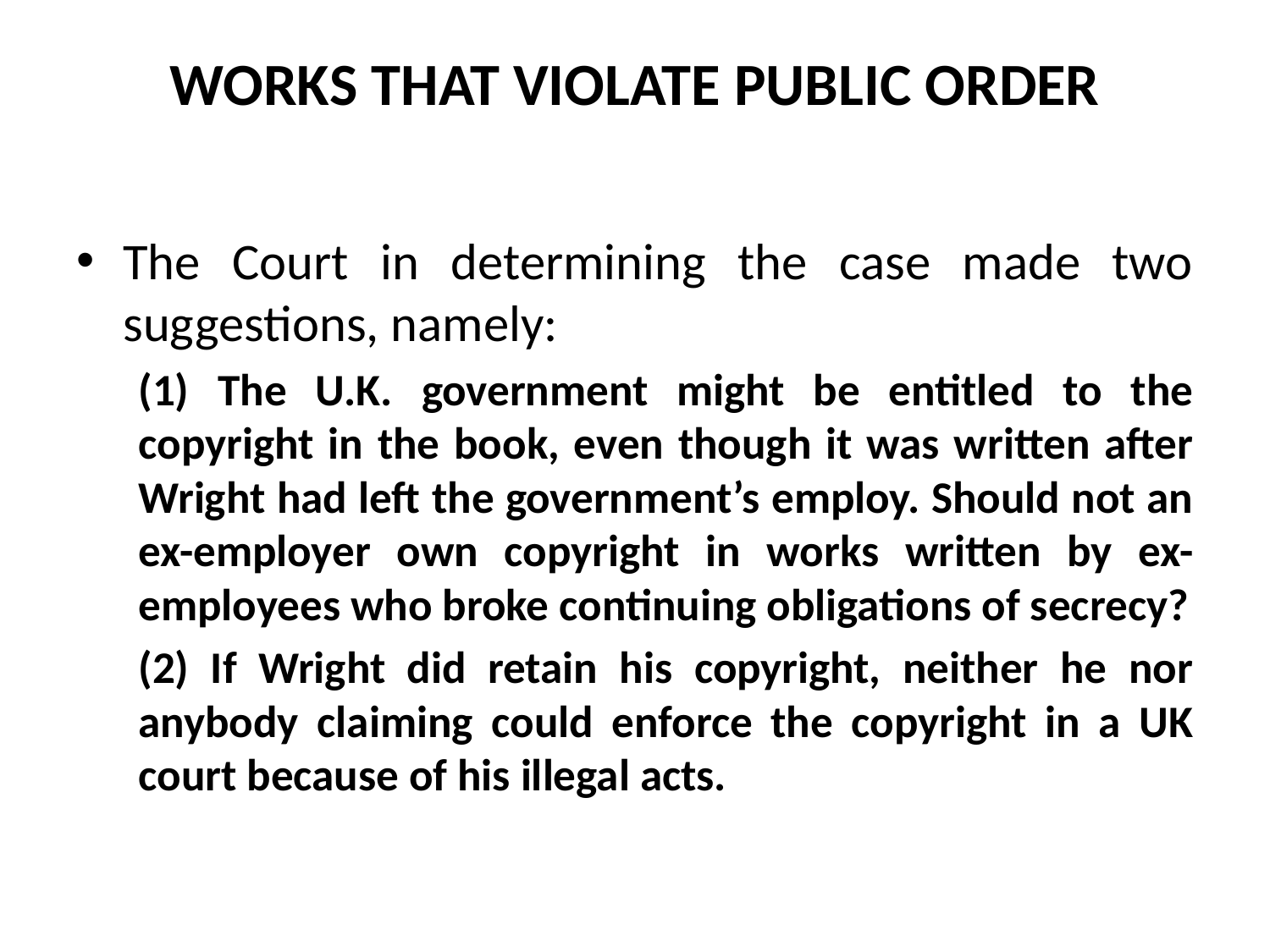

# WORKS THAT VIOLATE PUBLIC ORDER
The Court in determining the case made two suggestions, namely:
(1) The U.K. government might be entitled to the copyright in the book, even though it was written after Wright had left the government’s employ. Should not an ex-employer own copyright in works written by ex-employees who broke continuing obligations of secrecy?
(2) If Wright did retain his copyright, neither he nor anybody claiming could enforce the copyright in a UK court because of his illegal acts.